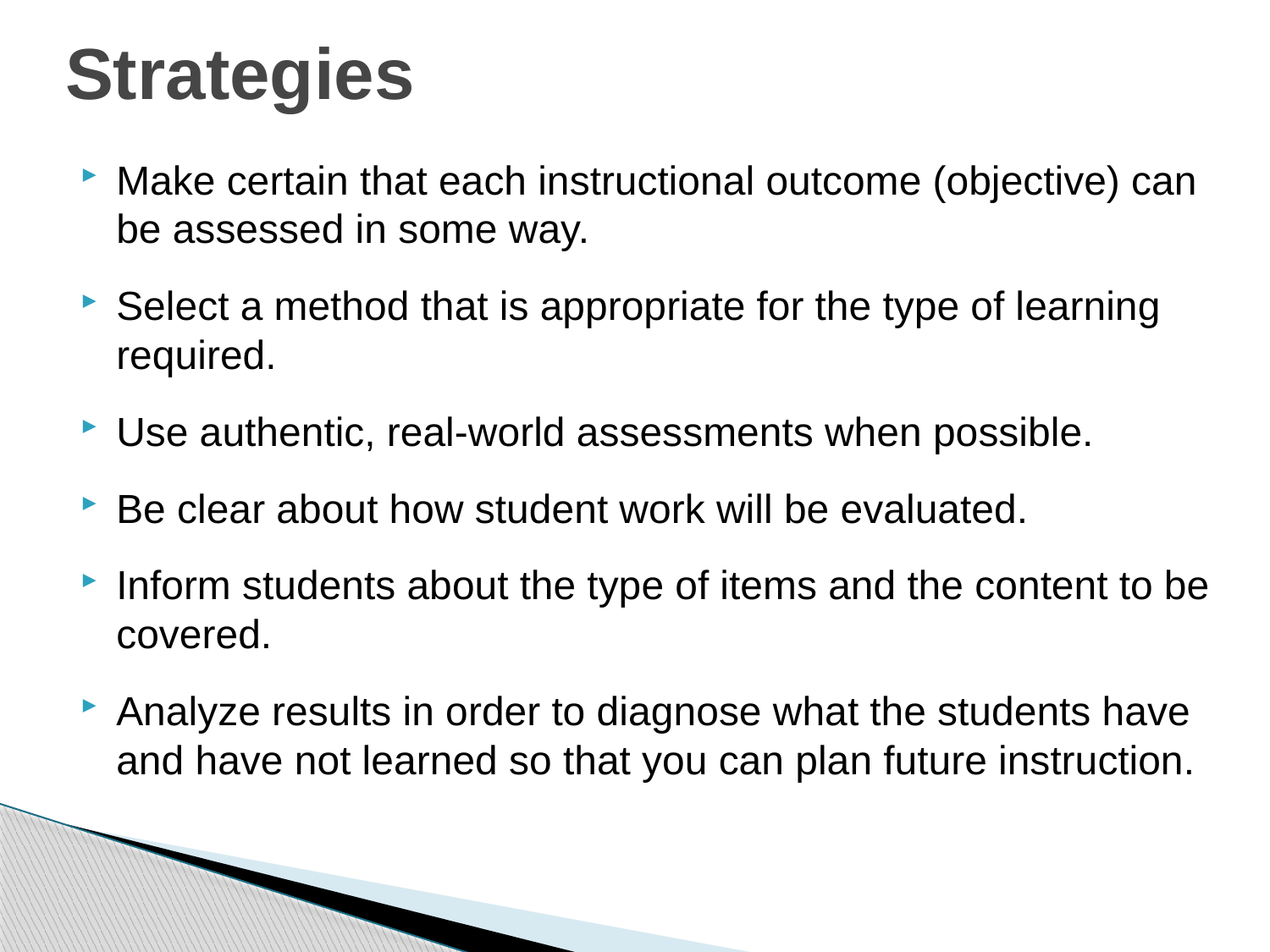

Strategies
Make certain that each instructional outcome (objective) can be assessed in some way.
Select a method that is appropriate for the type of learning required.
Use authentic, real-world assessments when possible.
Be clear about how student work will be evaluated.
Inform students about the type of items and the content to be covered.
Analyze results in order to diagnose what the students have and have not learned so that you can plan future instruction.